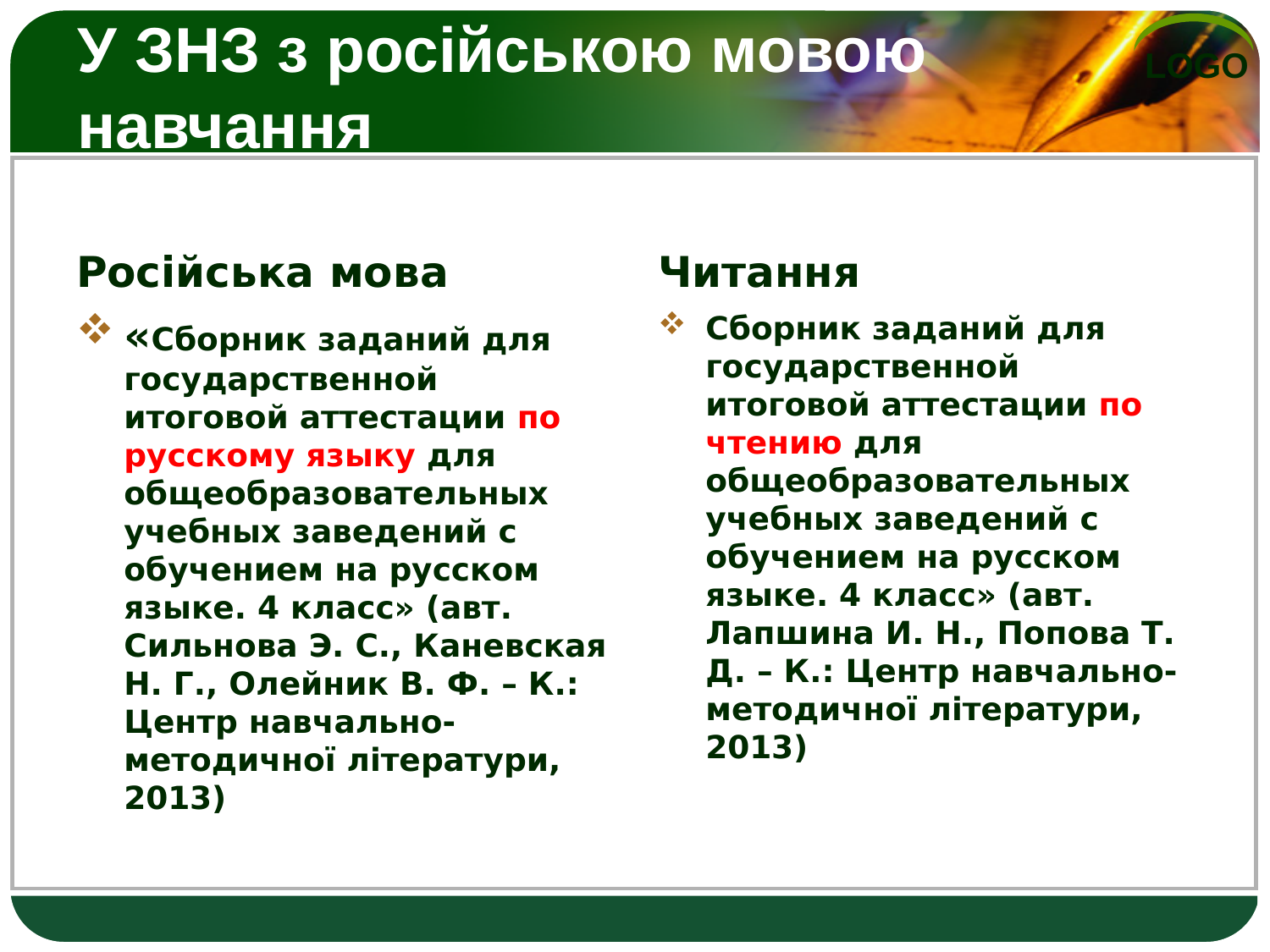

# У ЗНЗ з російською мовою навчання
Російська мова
Читання
«Сборник заданий для государственной итоговой аттестации по русскому языку для общеобразовательных учебных заведений с обучением на русском языке. 4 класс» (авт. Сильнова Э. С., Каневская Н. Г., Олейник В. Ф. – К.: Центр навчально-методичної літератури, 2013)
Сборник заданий для государственной итоговой аттестации по чтению для общеобразовательных учебных заведений с обучением на русском языке. 4 класс» (авт. Лапшина И. Н., Попова Т. Д. – К.: Центр навчально-методичної літератури, 2013)